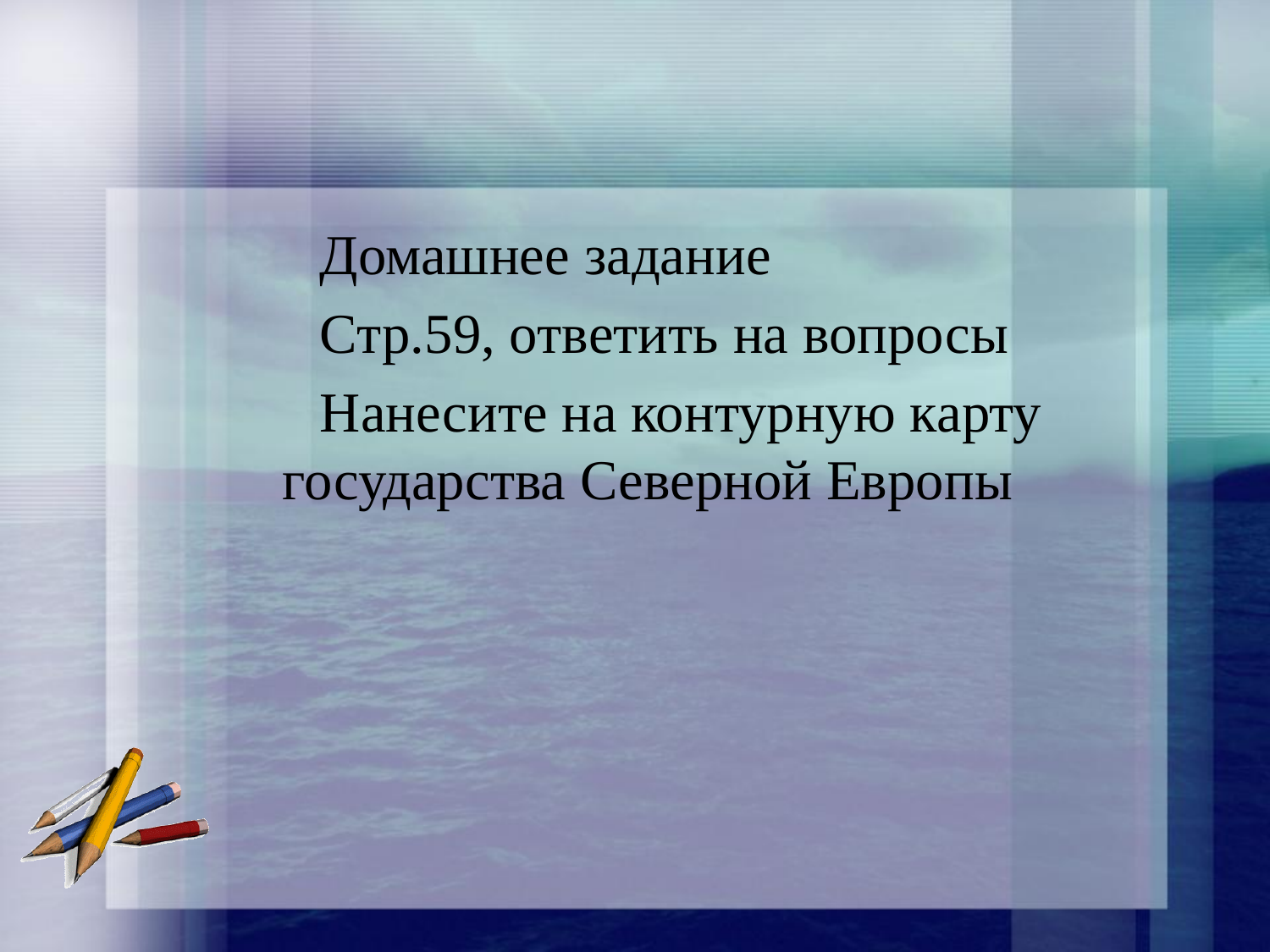

#
      Домашнее задание
      Стр.59, ответить на вопросы
      Нанесите на контурную карту государства Северной Европы